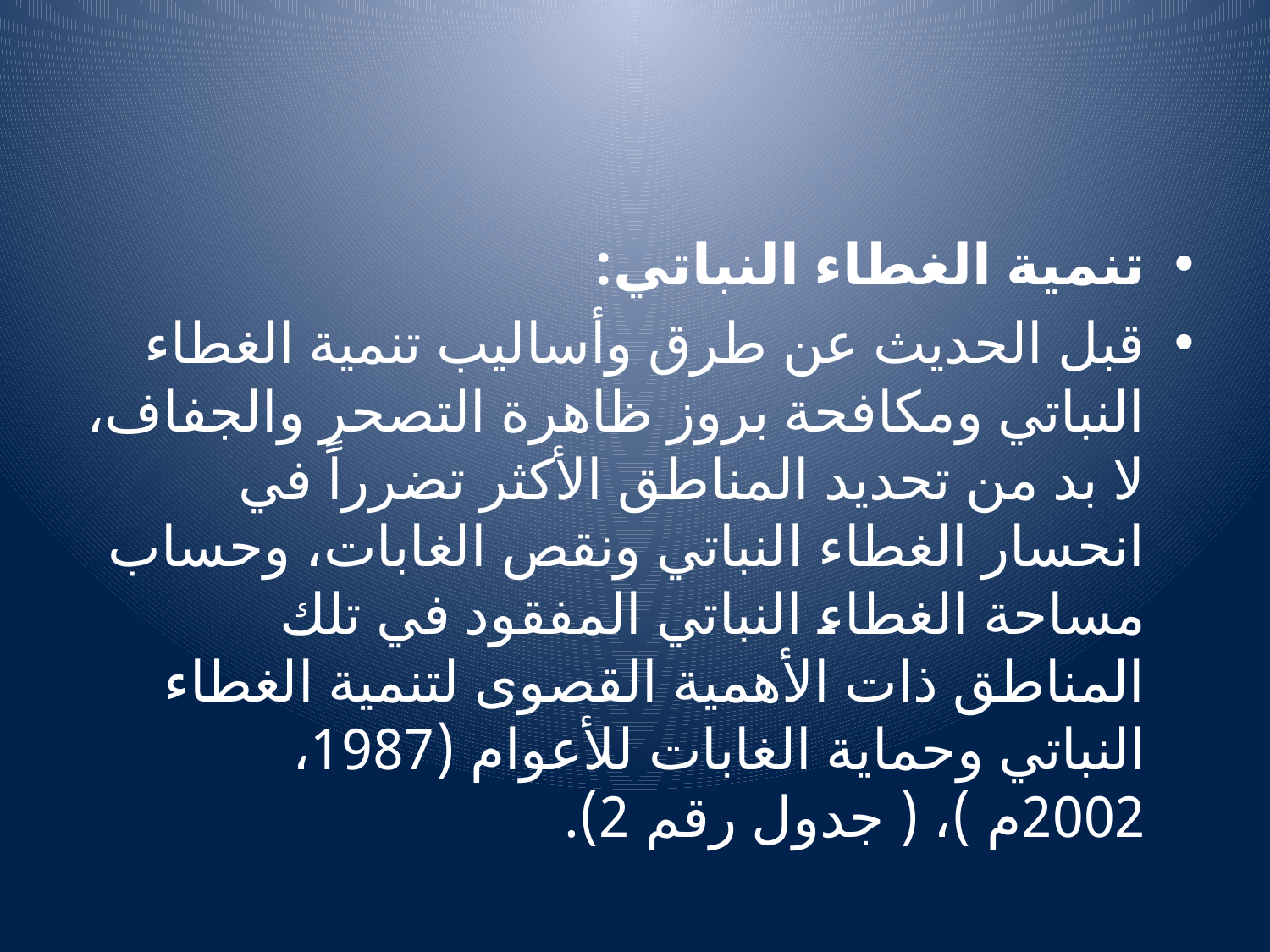

تنمية الغطاء النباتي:
قبل الحديث عن طرق وأساليب تنمية الغطاء النباتي ومكافحة بروز ظاهرة التصحر والجفاف، لا بد من تحديد المناطق الأكثر تضرراً في انحسار الغطاء النباتي ونقص الغابات، وحساب  مساحة الغطاء النباتي المفقود في تلك المناطق ذات الأهمية القصوى لتنمية الغطاء النباتي وحماية الغابات للأعوام (1987، 2002م )، ( جدول رقم 2).